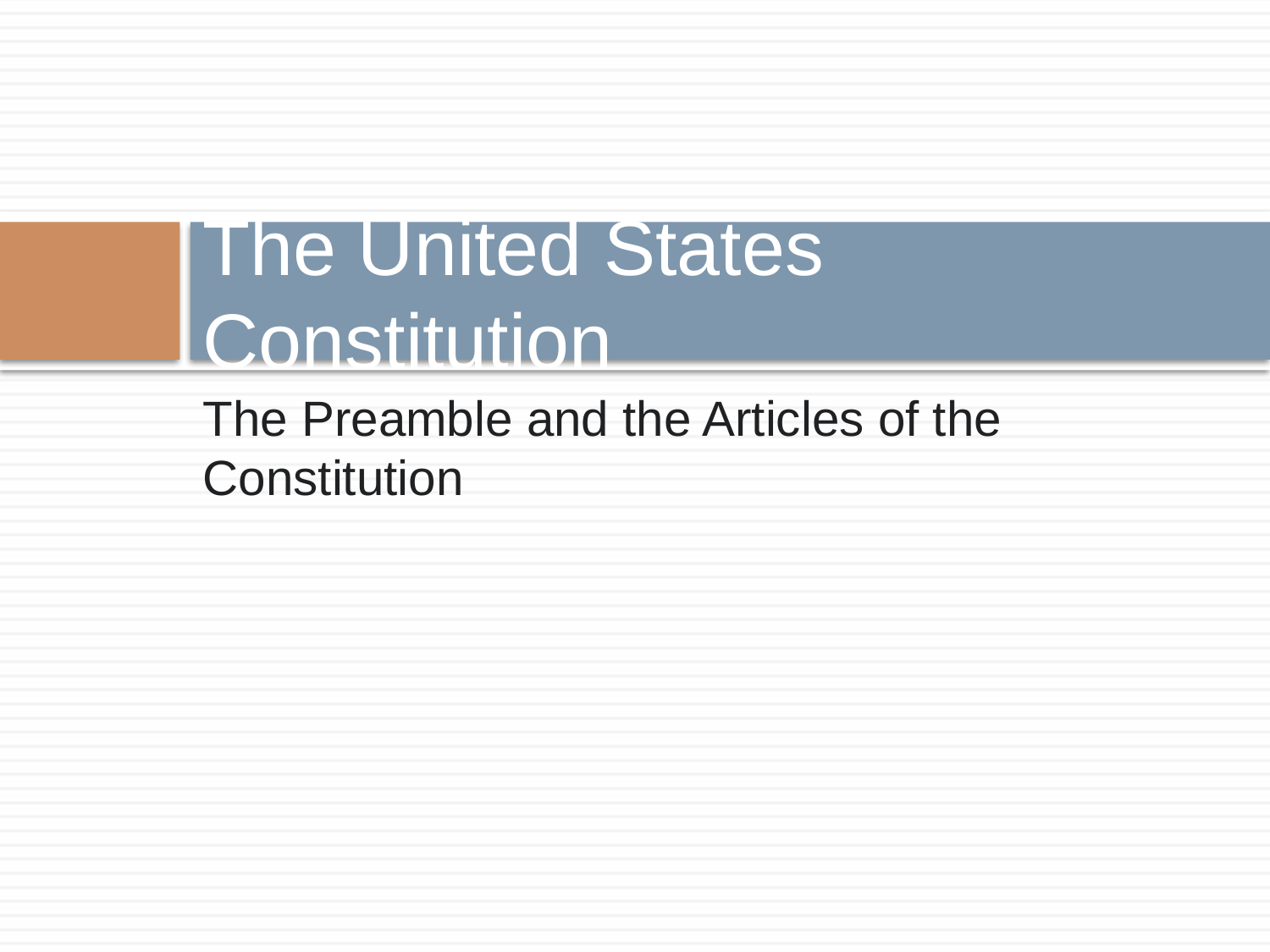

# The United States Constitution
The Preamble and the Articles of the Constitution